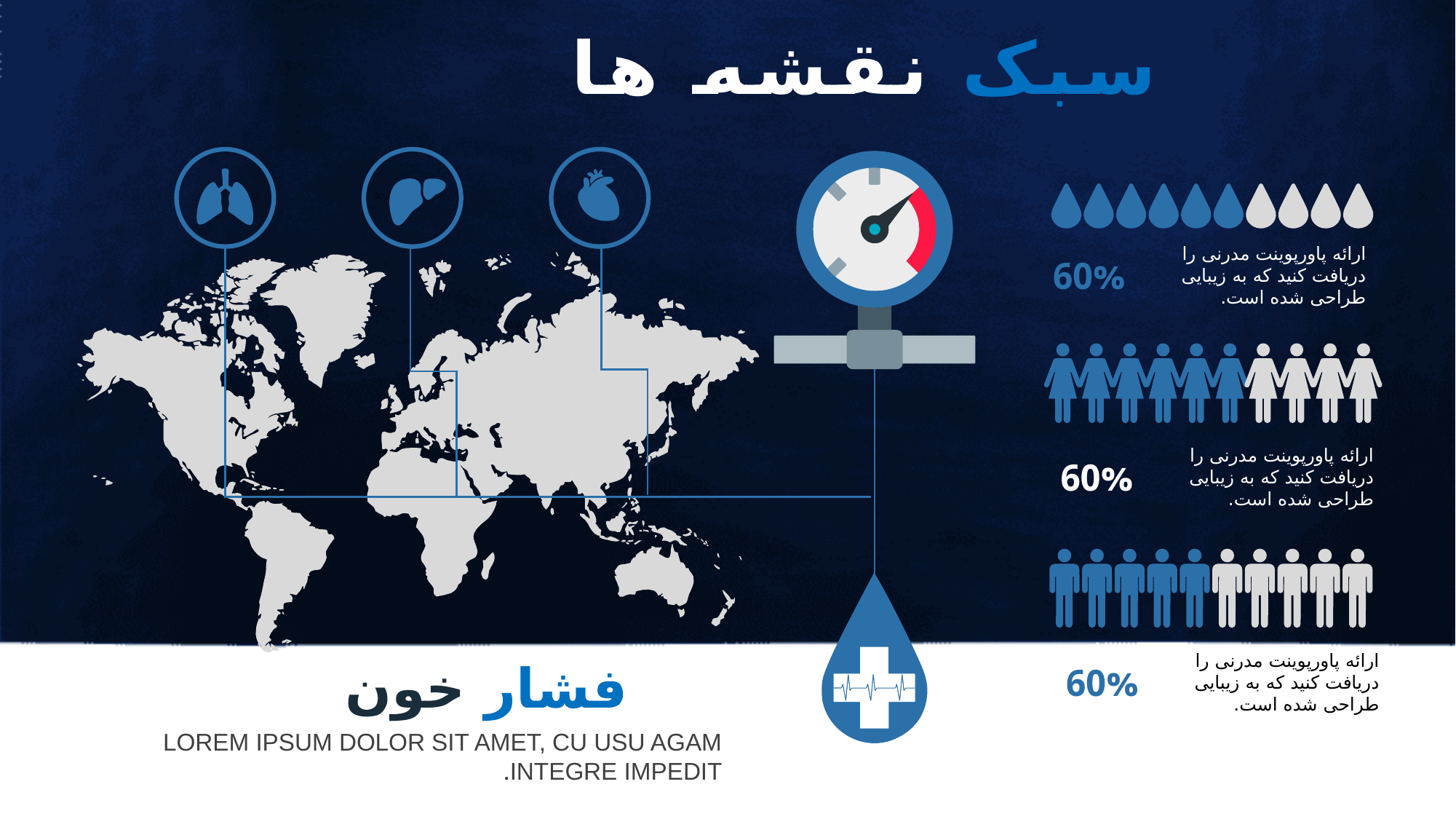

سبک نقشه ها

ارائه پاورپوینت مدرنی را دریافت کنید که به زیبایی طراحی شده است.
60%

ارائه پاورپوینت مدرنی را دریافت کنید که به زیبایی طراحی شده است.
60%

ارائه پاورپوینت مدرنی را دریافت کنید که به زیبایی طراحی شده است.
60%

فشار خون
LOREM IPSUM DOLOR SIT AMET, CU USU AGAM INTEGRE IMPEDIT.